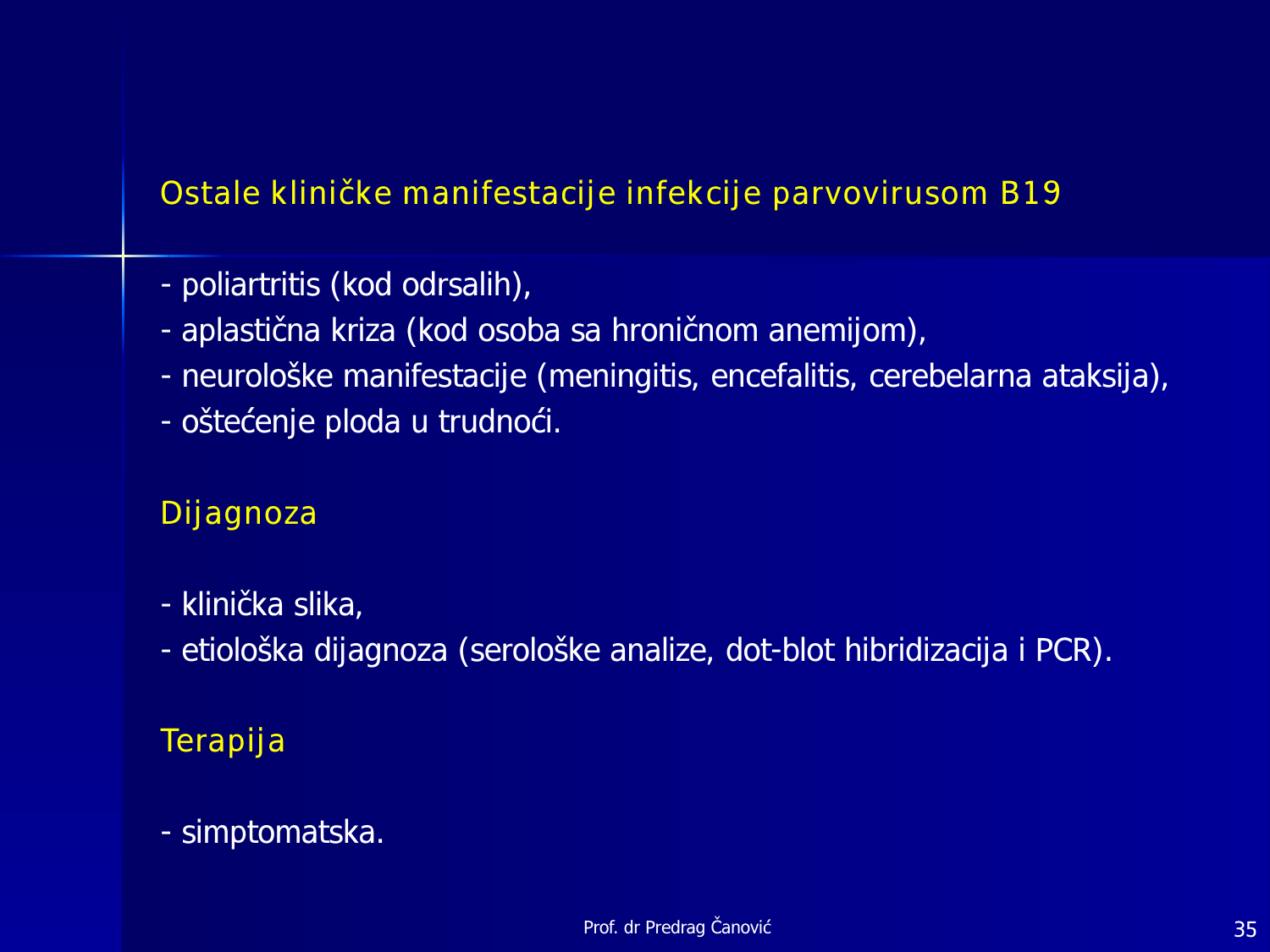

Ostale kliničke manifestacije infekcije parvovirusom B19

- poliartritis (kod odrsalih),
- aplastična kriza (kod osoba sa hroničnom anemijom),
- neurološke manifestacije (meningitis, encefalitis, cerebelarna ataksija),
- oštećenje ploda u trudnoći.

Dijagnoza

- klinička slika,
- etiološka dijagnoza (serološke analize, dot-blot hibridizacija i PCR).

Terapija

- simptomatska.
Prof. dr Predrag Čanović
35